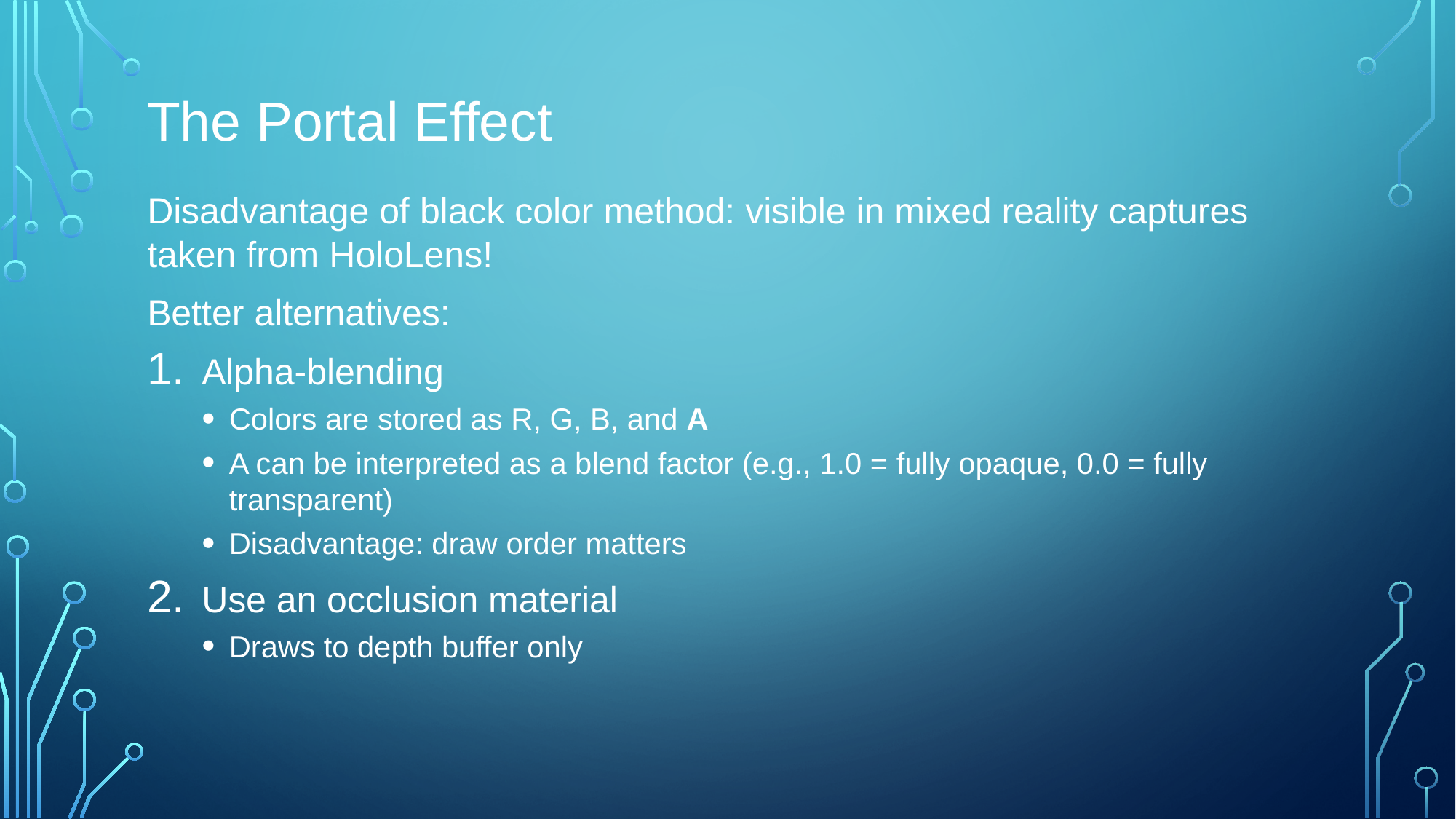

# The Portal Effect
Disadvantage of black color method: visible in mixed reality captures taken from HoloLens!
Better alternatives:
Alpha-blending
Colors are stored as R, G, B, and A
A can be interpreted as a blend factor (e.g., 1.0 = fully opaque, 0.0 = fully transparent)
Disadvantage: draw order matters
Use an occlusion material
Draws to depth buffer only